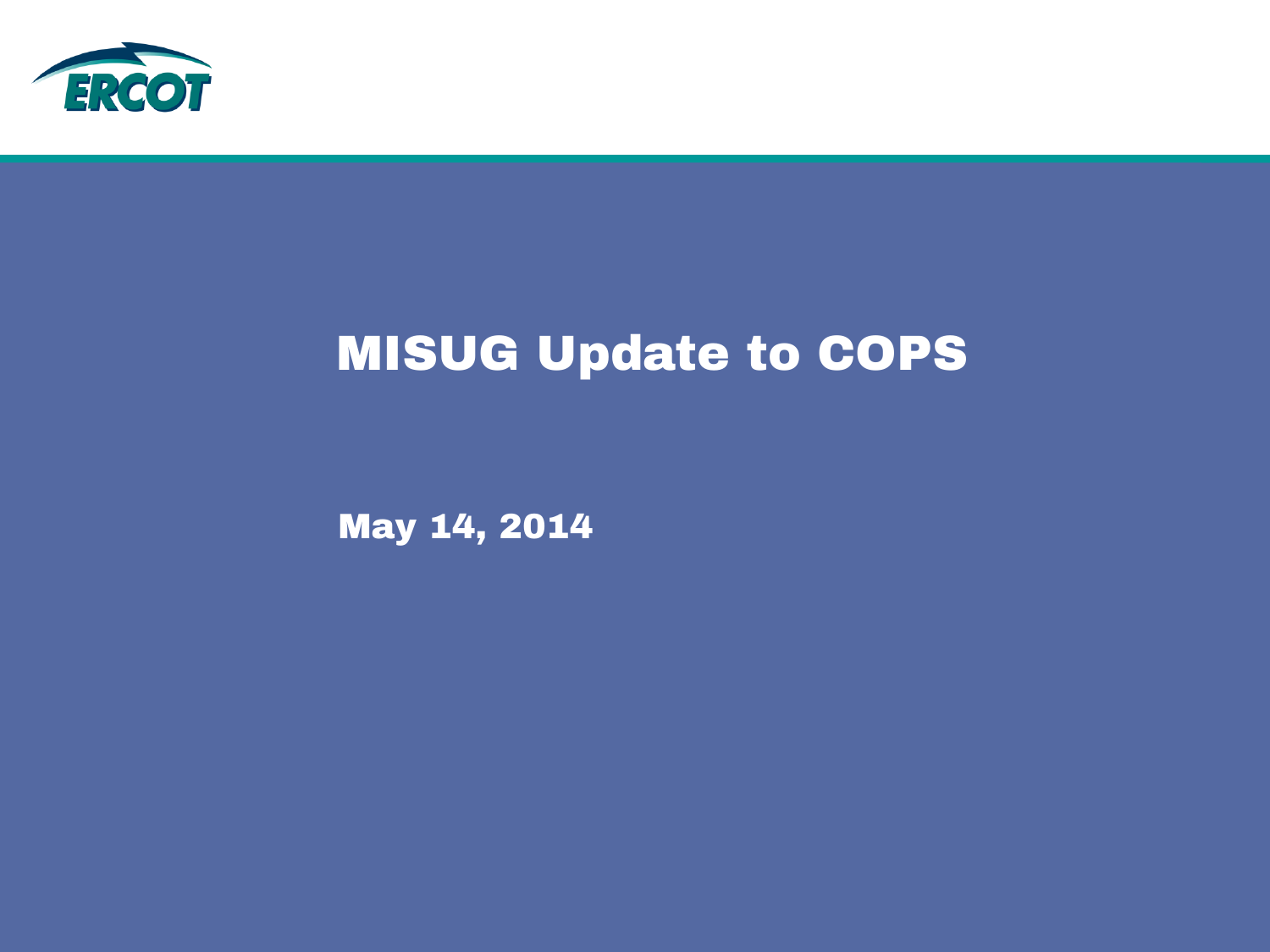

# MISUG Update to COPS
May 14, 2014